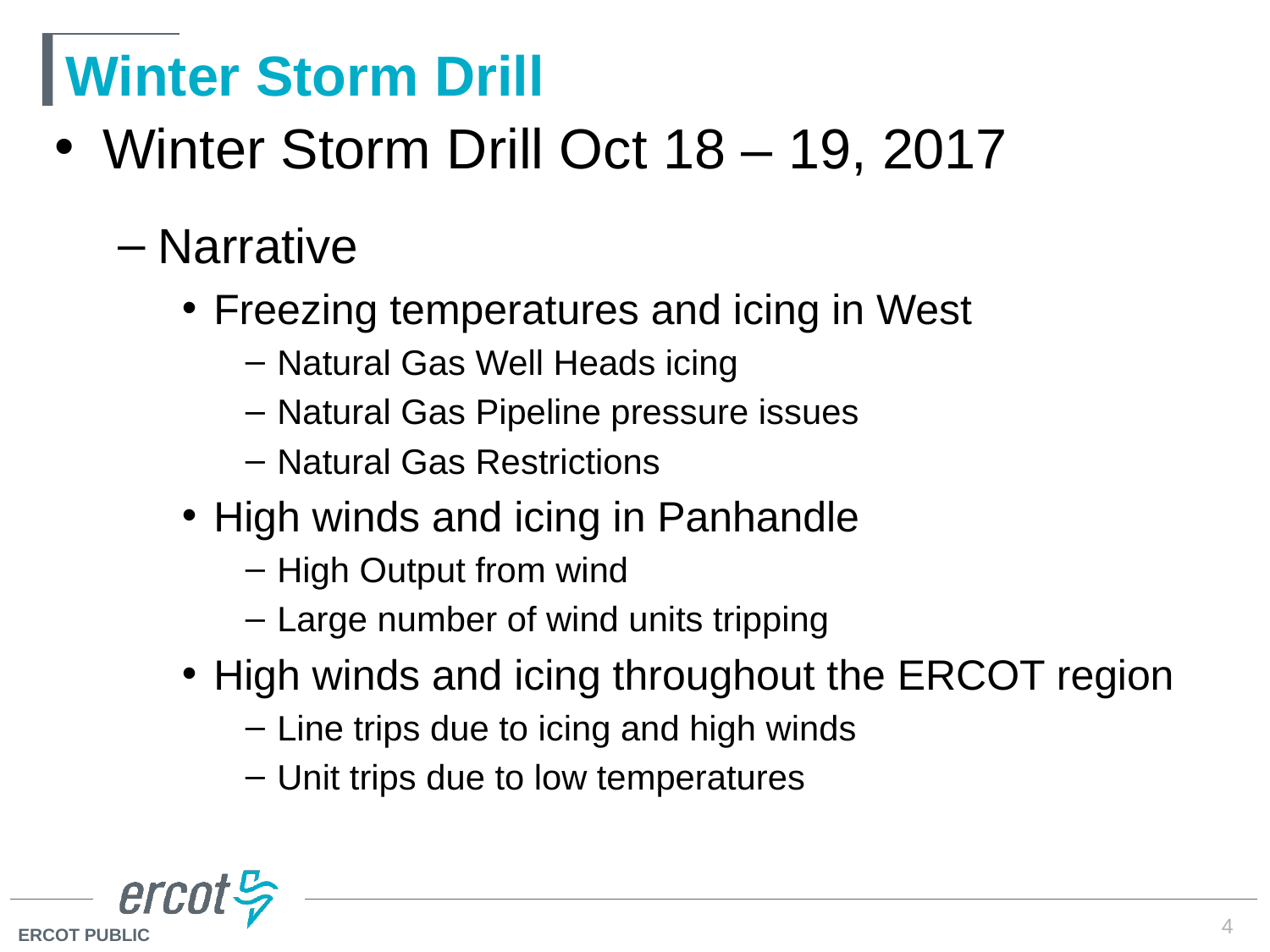

# Winter Storm Drill
Winter Storm Drill Oct 18 – 19, 2017

Narrative
Freezing temperatures and icing in West
Natural Gas Well Heads icing
Natural Gas Pipeline pressure issues
Natural Gas Restrictions
High winds and icing in Panhandle
High Output from wind
Large number of wind units tripping
High winds and icing throughout the ERCOT region
Line trips due to icing and high winds
Unit trips due to low temperatures
4